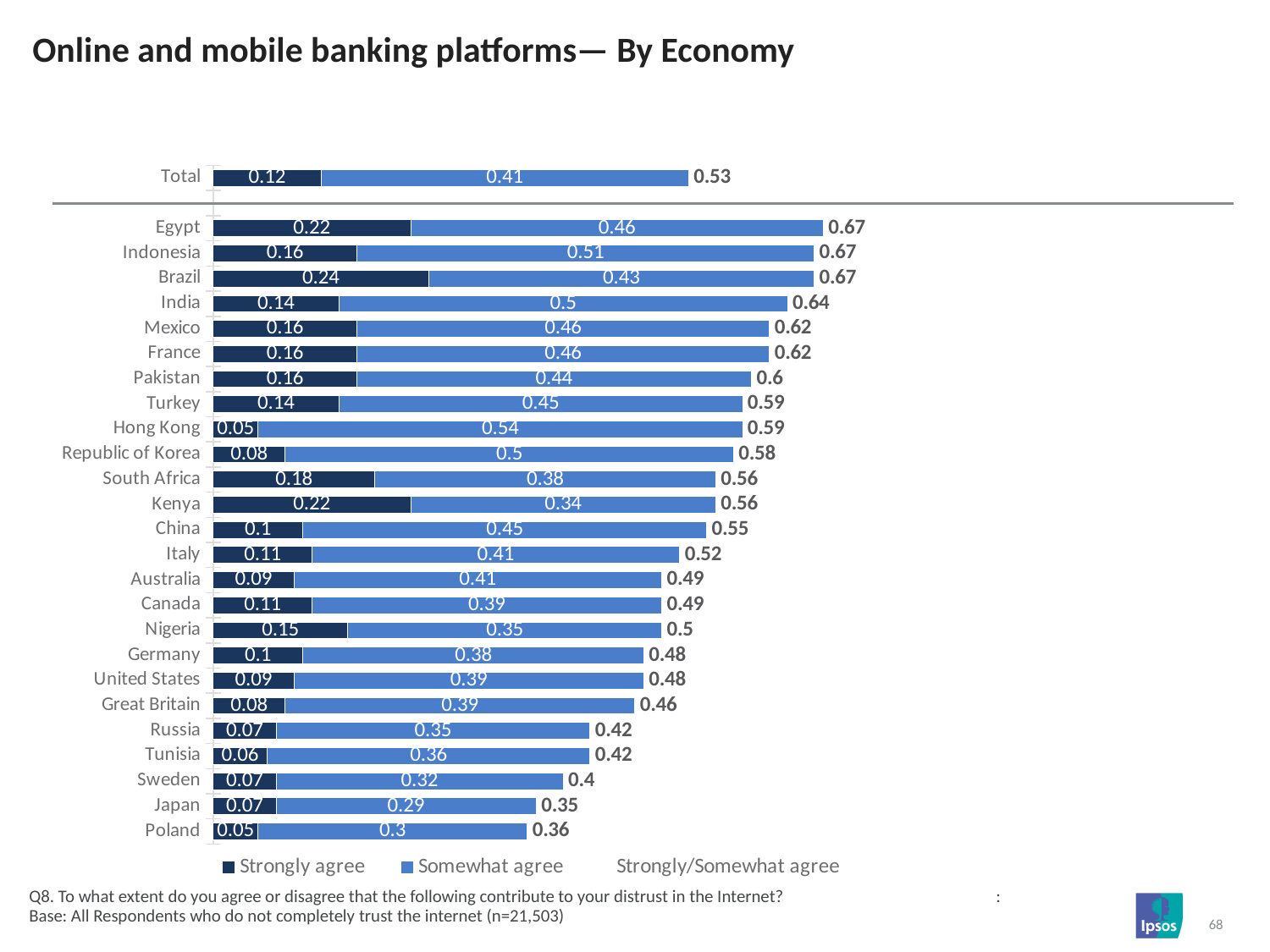

# Online and mobile banking platforms— By Economy

### Chart

| Category | Strongly agree | Somewhat agree | Strongly/Somewhat agree |
|---|---|---|---|
| Total | 0.12 | 0.41 | 0.53 |
|  | None | None | None |
| Egypt | 0.22 | 0.46 | 0.67 |
| Indonesia | 0.16 | 0.51 | 0.67 |
| Brazil | 0.24 | 0.43 | 0.67 |
| India | 0.14 | 0.5 | 0.64 |
| Mexico | 0.16 | 0.46 | 0.62 |
| France | 0.16 | 0.46 | 0.62 |
| Pakistan | 0.16 | 0.44 | 0.6 |
| Turkey | 0.14 | 0.45 | 0.59 |
| Hong Kong | 0.05 | 0.54 | 0.59 |
| Republic of Korea | 0.08 | 0.5 | 0.58 |
| South Africa | 0.18 | 0.38 | 0.56 |
| Kenya | 0.22 | 0.34 | 0.56 |
| China | 0.1 | 0.45 | 0.55 |
| Italy | 0.11 | 0.41 | 0.52 |
| Australia | 0.09 | 0.41 | 0.49 |
| Canada | 0.11 | 0.39 | 0.49 |
| Nigeria | 0.15 | 0.35 | 0.5 |
| Germany | 0.1 | 0.38 | 0.48 |
| United States | 0.09 | 0.39 | 0.48 |
| Great Britain | 0.08 | 0.39 | 0.46 |
| Russia | 0.07 | 0.35 | 0.42 |
| Tunisia | 0.06 | 0.36 | 0.42 |
| Sweden | 0.07 | 0.32 | 0.4 |
| Japan | 0.07 | 0.29 | 0.35 |
| Poland | 0.05 | 0.3 | 0.36 |
Q8. To what extent do you agree or disagree that the following contribute to your distrust in the Internet?                                                     : Base: All Respondents who do not completely trust the internet (n=21,503)